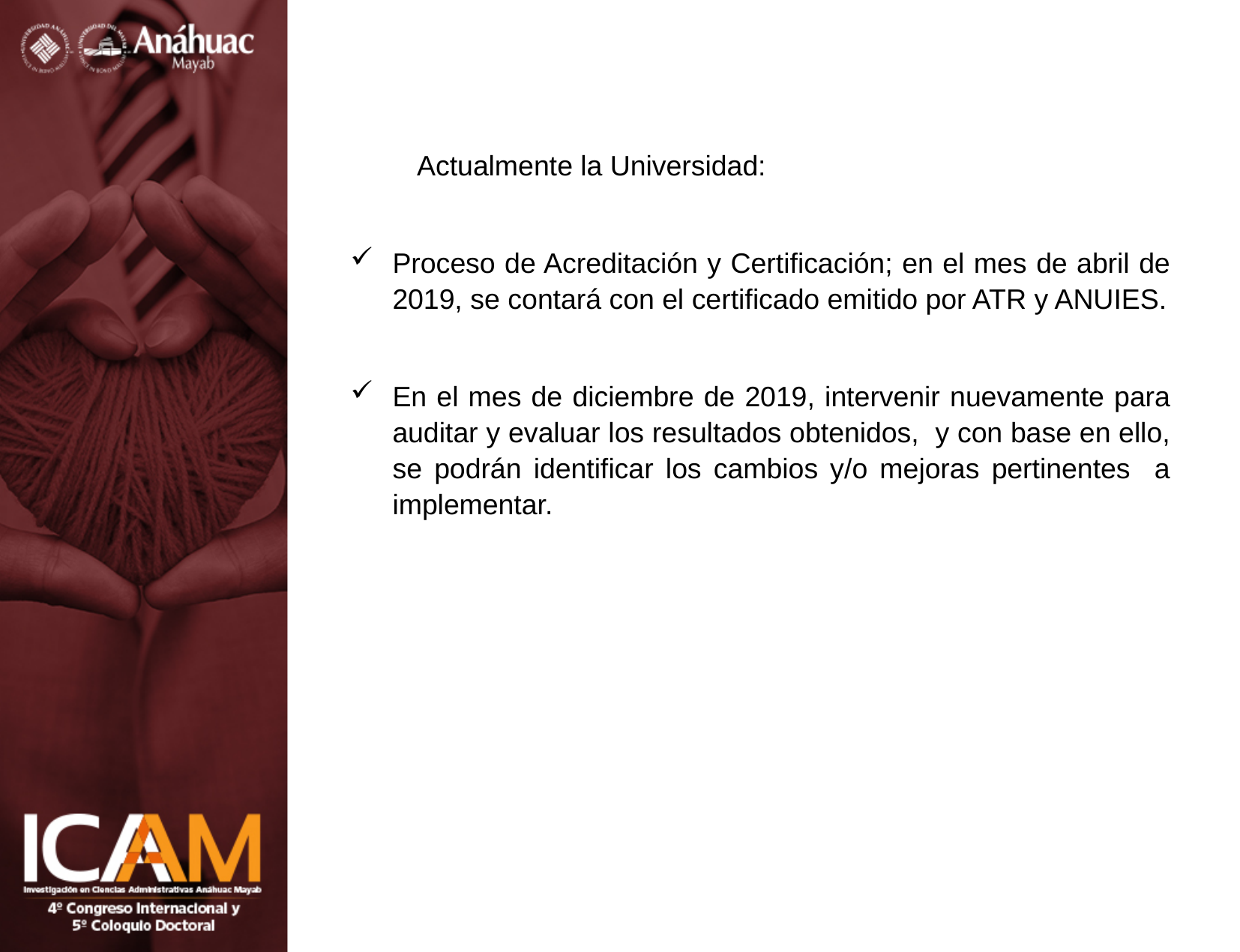

Actualmente la Universidad:

Proceso de Acreditación y Certificación; en el mes de abril de 2019, se contará con el certificado emitido por ATR y ANUIES.

En el mes de diciembre de 2019, intervenir nuevamente para auditar y evaluar los resultados obtenidos,  y con base en ello, se podrán identificar los cambios y/o mejoras pertinentes  a implementar.